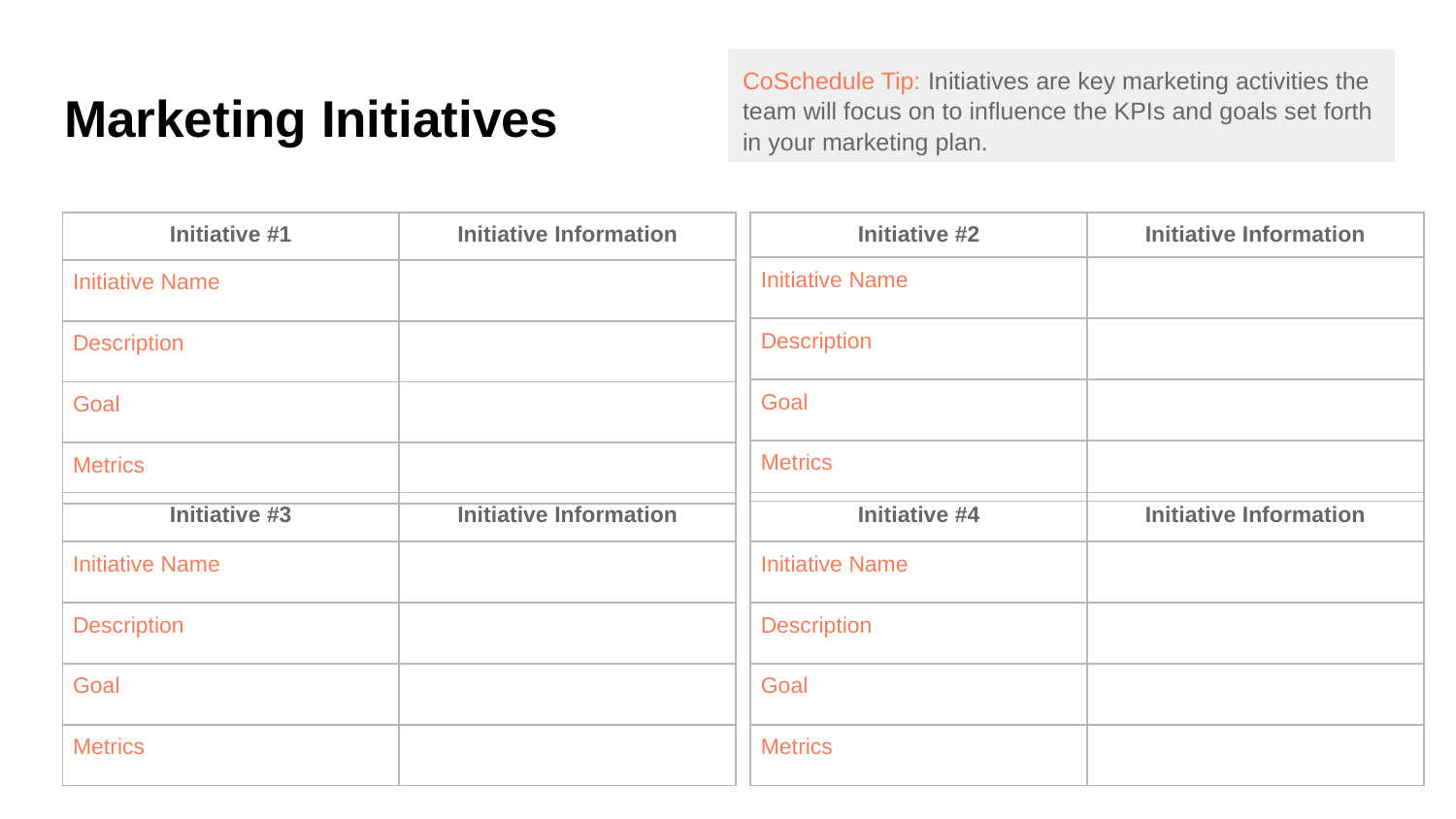

CoSchedule Tip: Initiatives are key marketing activities the team will focus on to influence the KPIs and goals set forth in your marketing plan.
# Marketing Initiatives
| Initiative #1 | Initiative Information |
| --- | --- |
| Initiative Name |  |
| Description |  |
| Goal |  |
| Metrics |  |
| Initiative #2 | Initiative Information |
| --- | --- |
| Initiative Name |  |
| Description |  |
| Goal |  |
| Metrics |  |
| Initiative #3 | Initiative Information |
| --- | --- |
| Initiative Name |  |
| Description |  |
| Goal |  |
| Metrics |  |
| Initiative #4 | Initiative Information |
| --- | --- |
| Initiative Name |  |
| Description |  |
| Goal |  |
| Metrics |  |